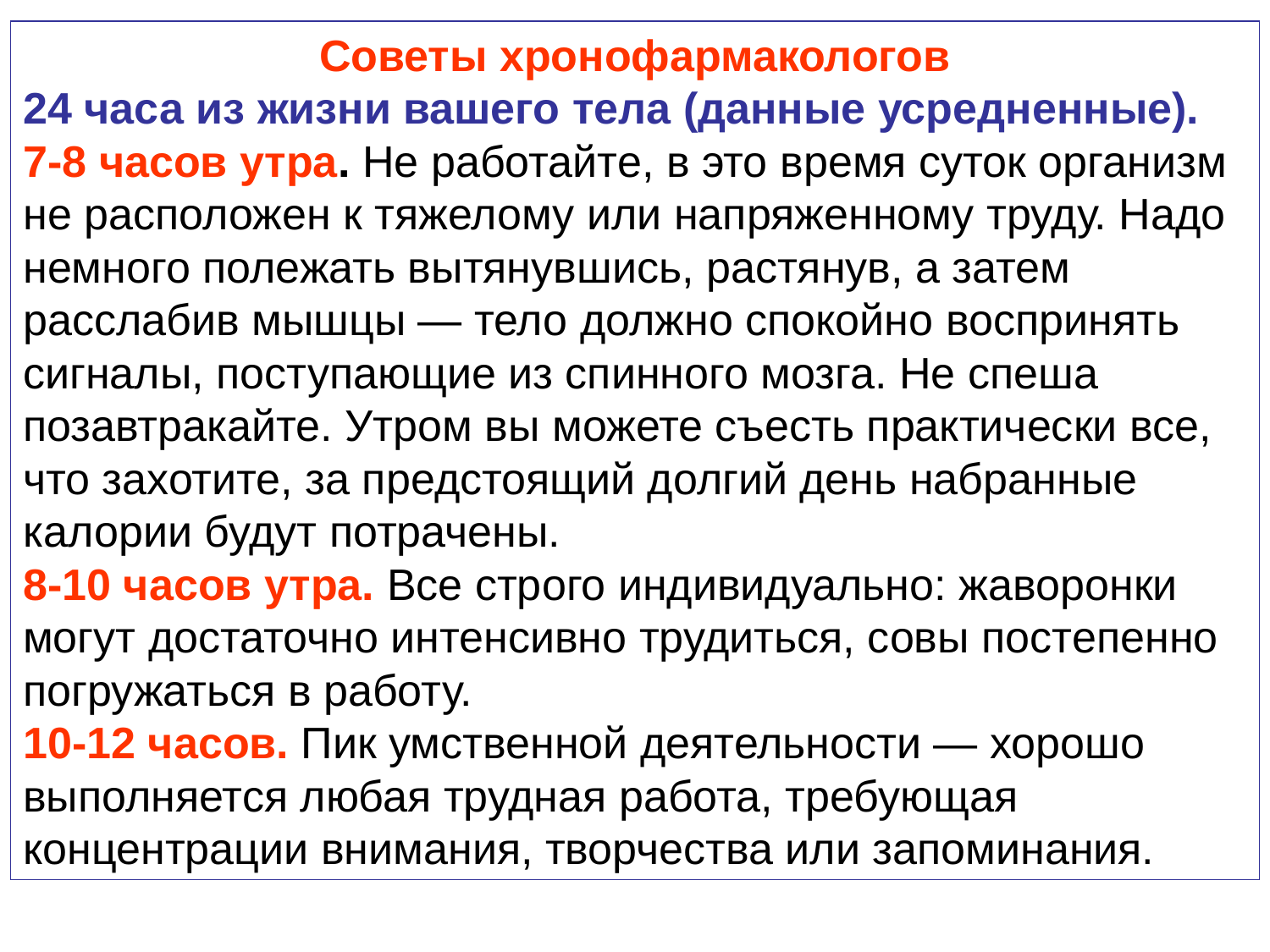

Советы хронофармакологов
24 часа из жизни вашего тела (данные усредненные).
7-8 часов утра. Не работайте, в это время суток организм не расположен к тяжелому или напряженному труду. Надо немного полежать вытянувшись, растянув, а затем расслабив мышцы — тело должно спокойно воспринять сигналы, поступающие из спинного мозга. Не спеша позавтракайте. Утром вы можете съесть практически все, что захотите, за предстоящий долгий день набранные калории будут потрачены.
8-10 часов утра. Все строго индивидуально: жаворонки могут достаточно интенсивно трудиться, совы постепенно погружаться в работу.
10-12 часов. Пик умственной деятельности — хорошо выполняется любая трудная работа, требующая концентрации внимания, творчества или запоминания.